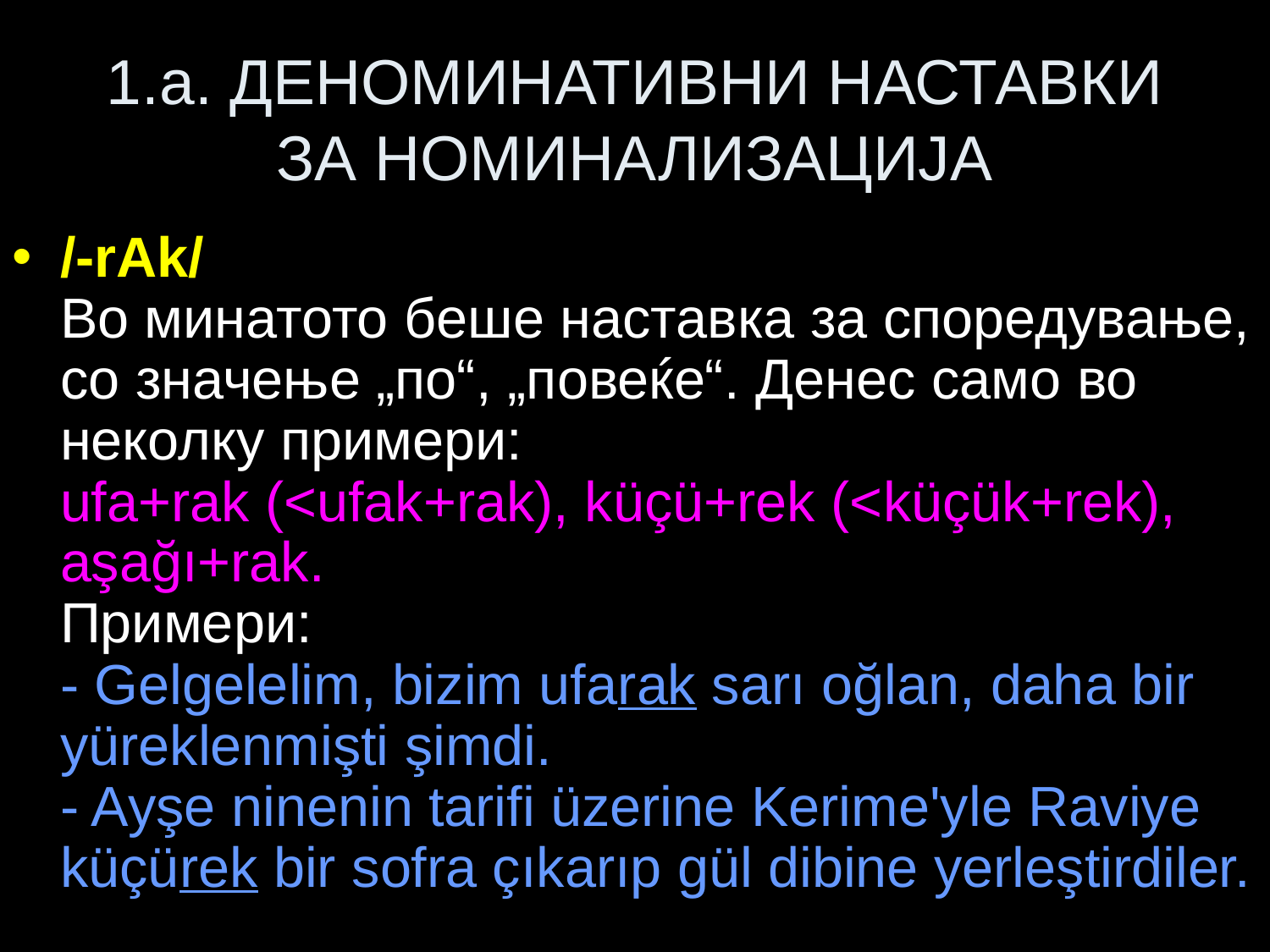

# 1.a. ДЕНОМИНАТИВНИ НАСТАВКИ ЗА НОМИНАЛИЗАЦИЈА
/-rAk/
Во минатото беше наставка за споредување, со значење „по“, „повеќе“. Денес само во неколку примери:
ufa+rak (<ufak+rak), küçü+rek (<küçük+rek), aşağı+rak.
Примери:
- Gelgelelim, bizim ufarak sarı oğlan, daha bir yüreklenmişti şimdi.
- Ayşe ninenin tarifi üzerine Kerime'yle Raviye küçürek bir sofra çıkarıp gül dibine yerleştirdiler.